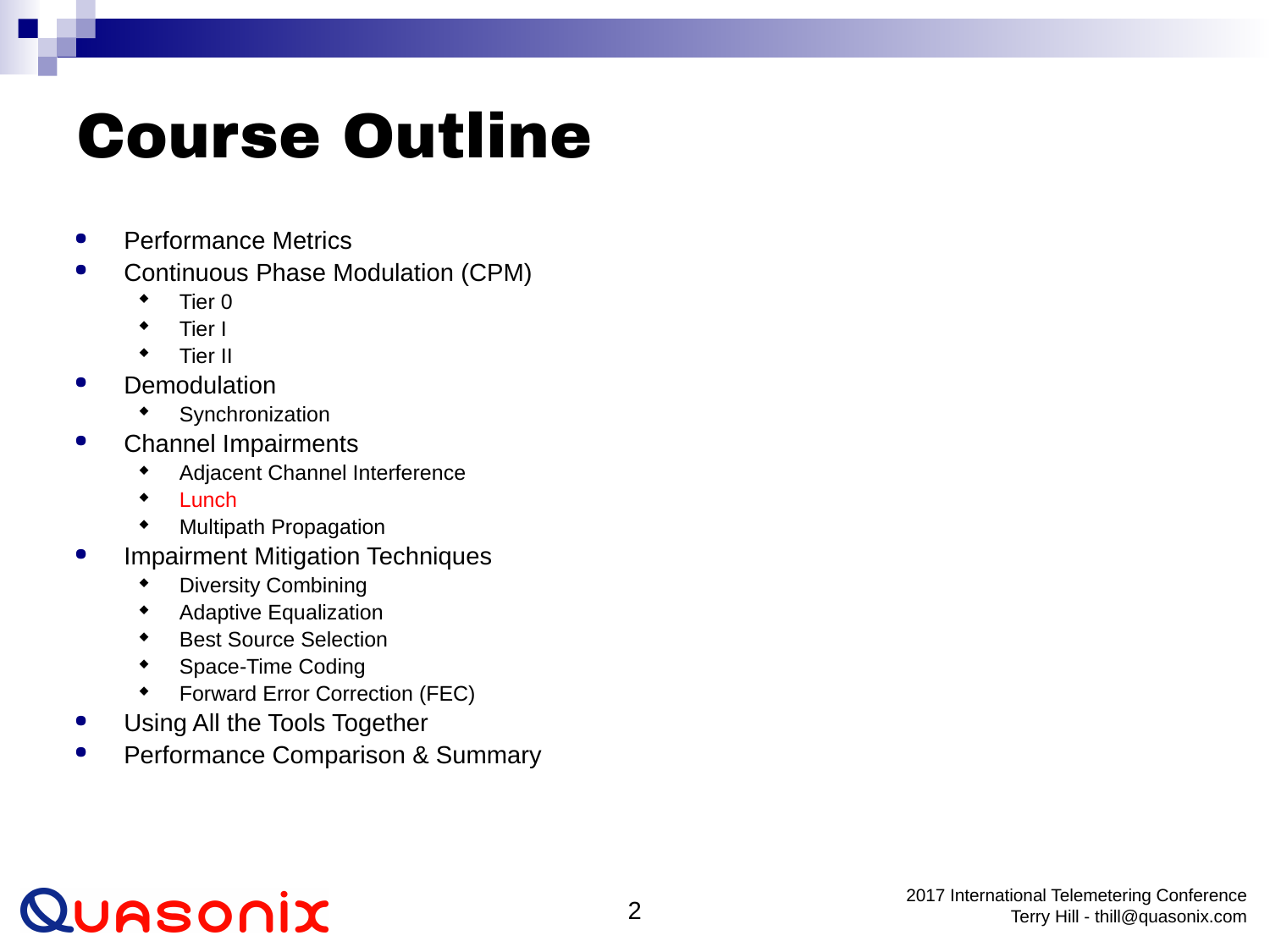

# Course Outline
Performance Metrics
Continuous Phase Modulation (CPM)
Tier 0
Tier I
Tier II
Demodulation
Synchronization
Channel Impairments
Adjacent Channel Interference
Lunch
Multipath Propagation
Impairment Mitigation Techniques
Diversity Combining
Adaptive Equalization
Best Source Selection
Space-Time Coding
Forward Error Correction (FEC)
Using All the Tools Together
Performance Comparison & Summary